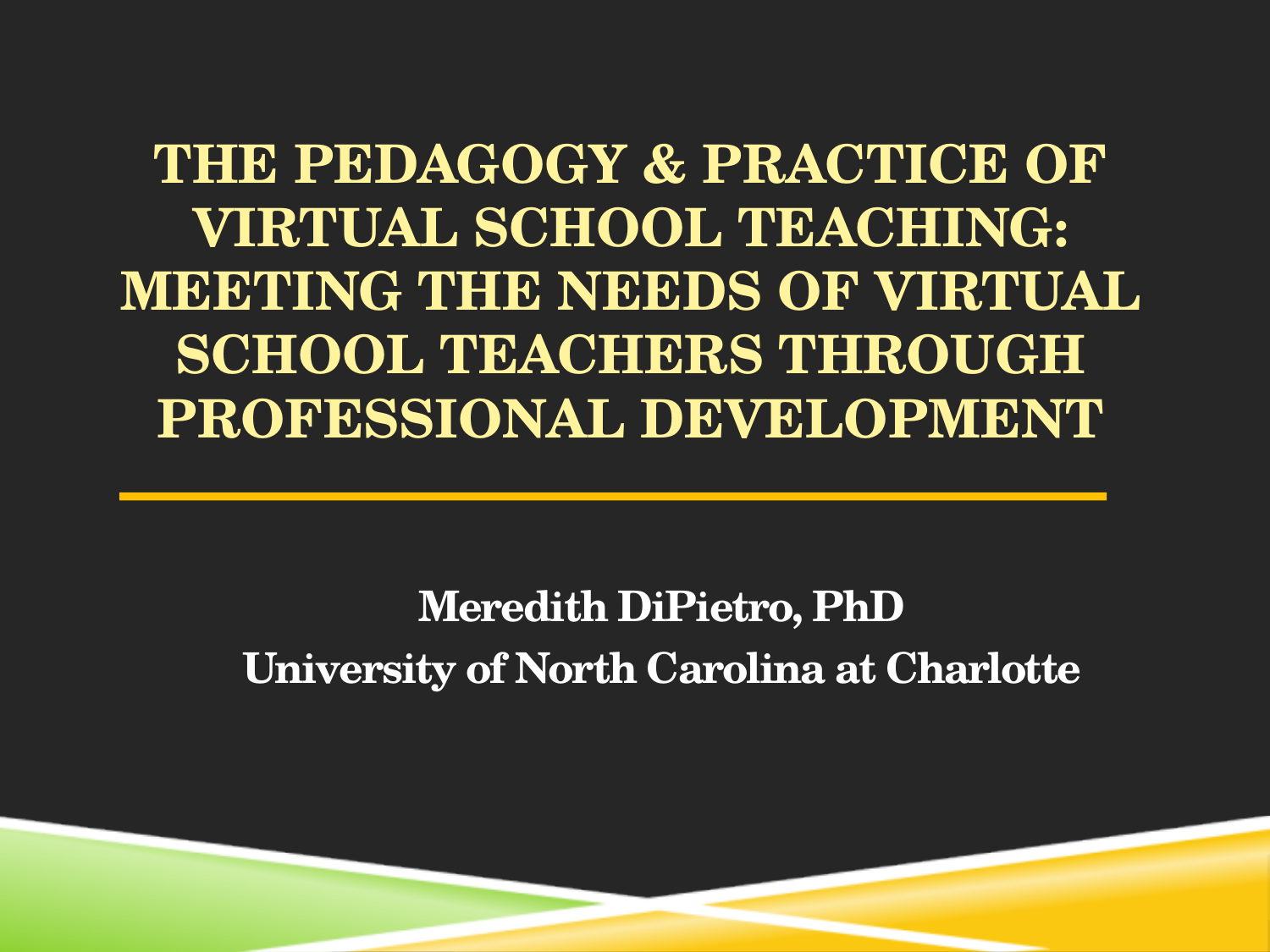

# The Pedagogy & Practice of Virtual School Teaching: Meeting the Needs of Virtual School Teachers through Professional Development
Meredith DiPietro, PhD
University of North Carolina at Charlotte